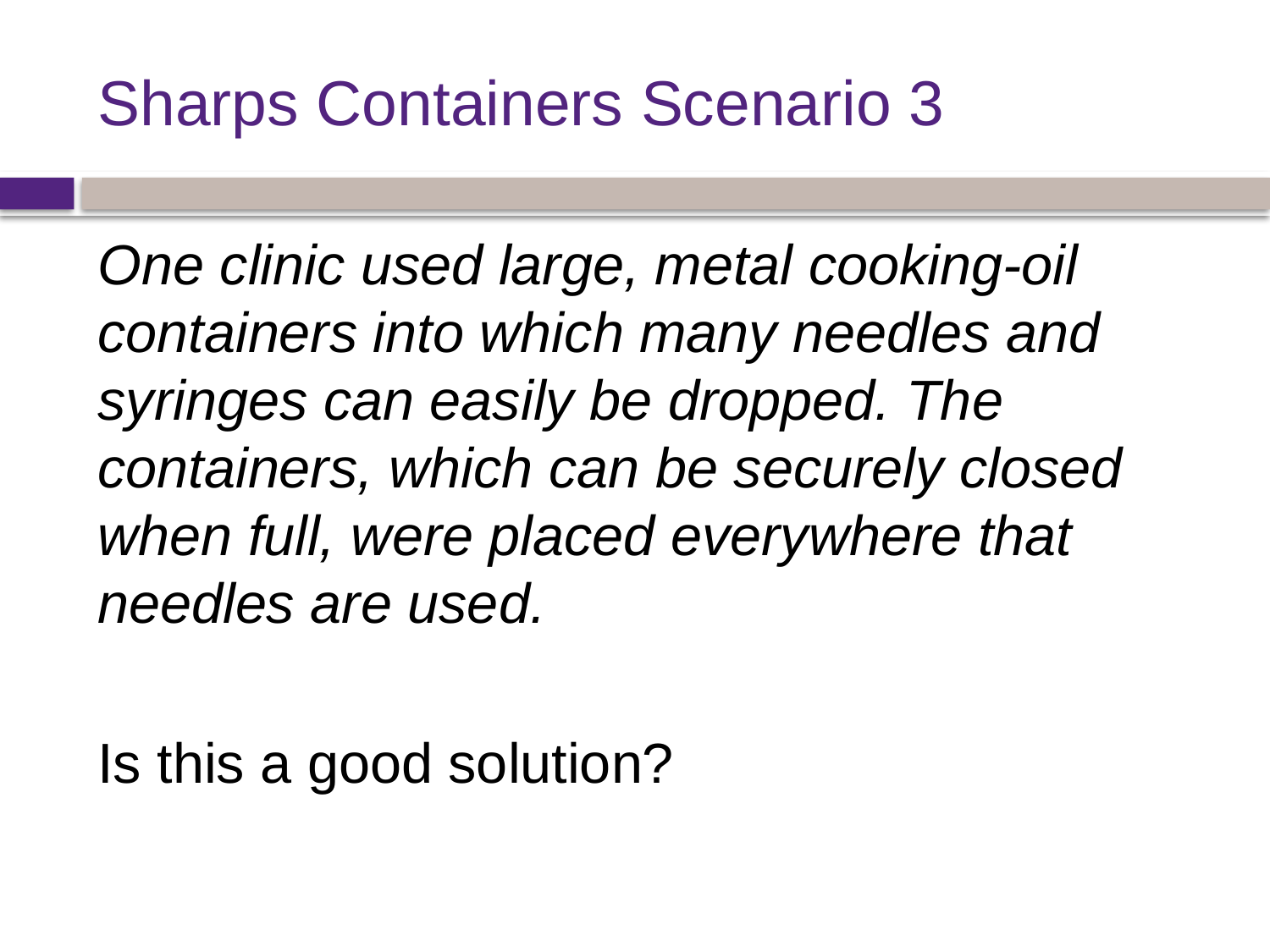

# Sharps Containers Scenario 3
One clinic used large, metal cooking-oil containers into which many needles and syringes can easily be dropped. The containers, which can be securely closed when full, were placed everywhere that needles are used.

Is this a good solution?